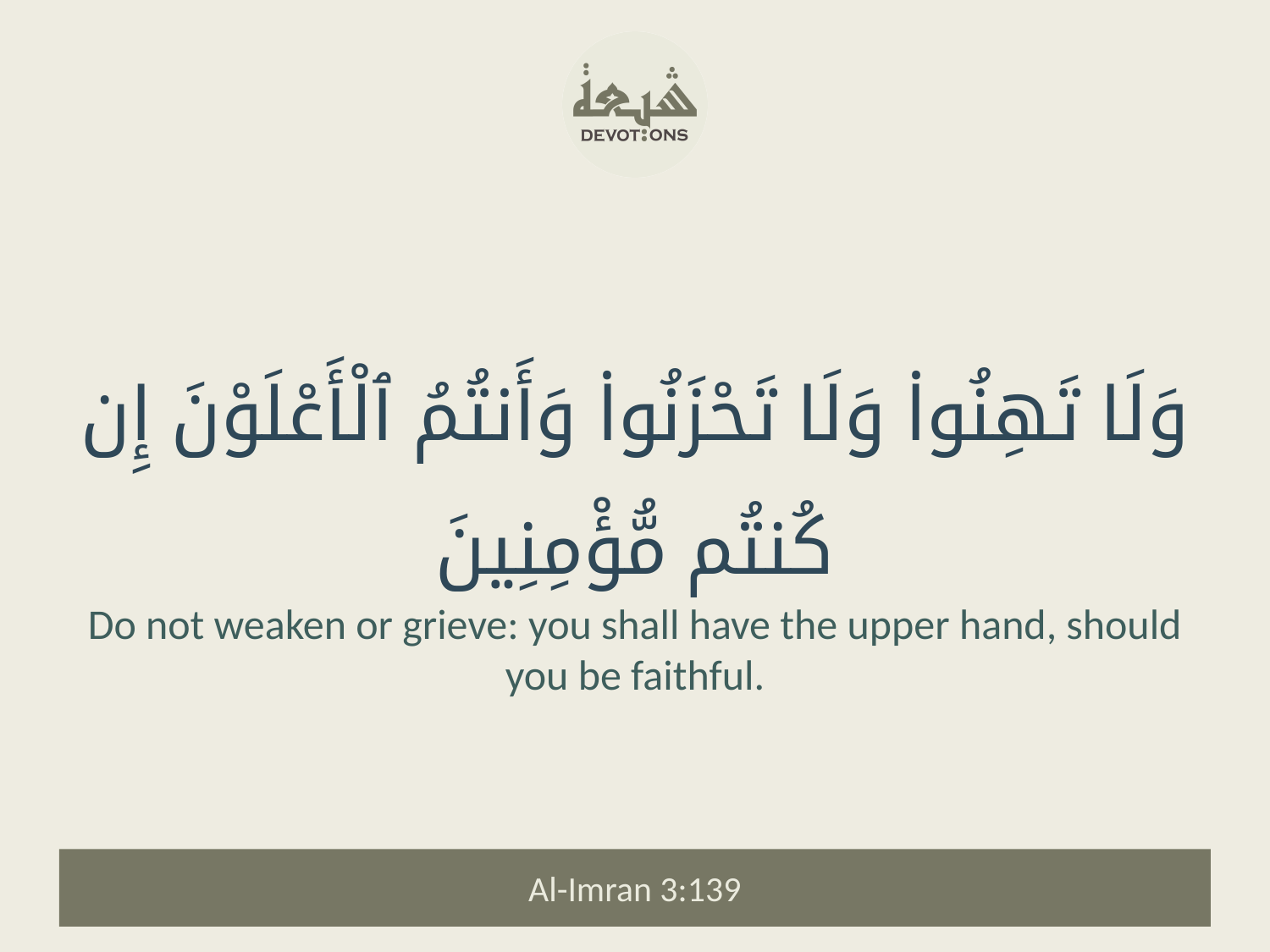

وَلَا تَهِنُوا۟ وَلَا تَحْزَنُوا۟ وَأَنتُمُ ٱلْأَعْلَوْنَ إِن كُنتُم مُّؤْمِنِينَ
Do not weaken or grieve: you shall have the upper hand, should you be faithful.
Al-Imran 3:139